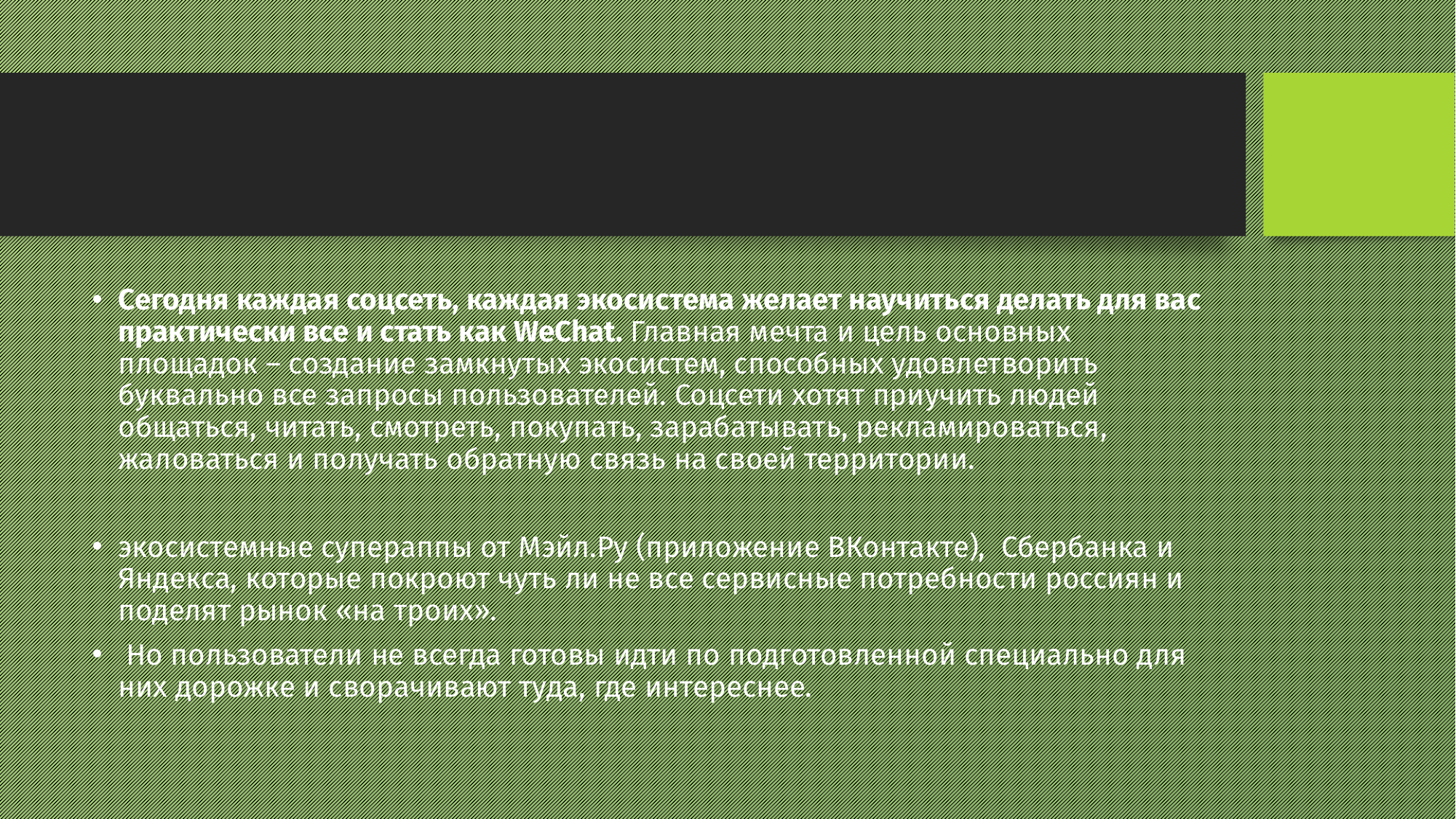

Сегодня каждая соцсеть, каждая экосистема желает научиться делать для вас практически все и стать как WeChat. Главная мечта и цель основных площадок – создание замкнутых экосистем, способных удовлетворить буквально все запросы пользователей. Соцсети хотят приучить людей общаться, читать, смотреть, покупать, зарабатывать, рекламироваться, жаловаться и получать обратную связь на своей территории.

экосистемные супераппы от Мэйл.Ру (приложение ВКонтакте),  Сбербанка и Яндекса, которые покроют чуть ли не все сервисные потребности россиян и поделят рынок «на троих».
 Но пользователи не всегда готовы идти по подготовленной специально для них дорожке и сворачивают туда, где интереснее.